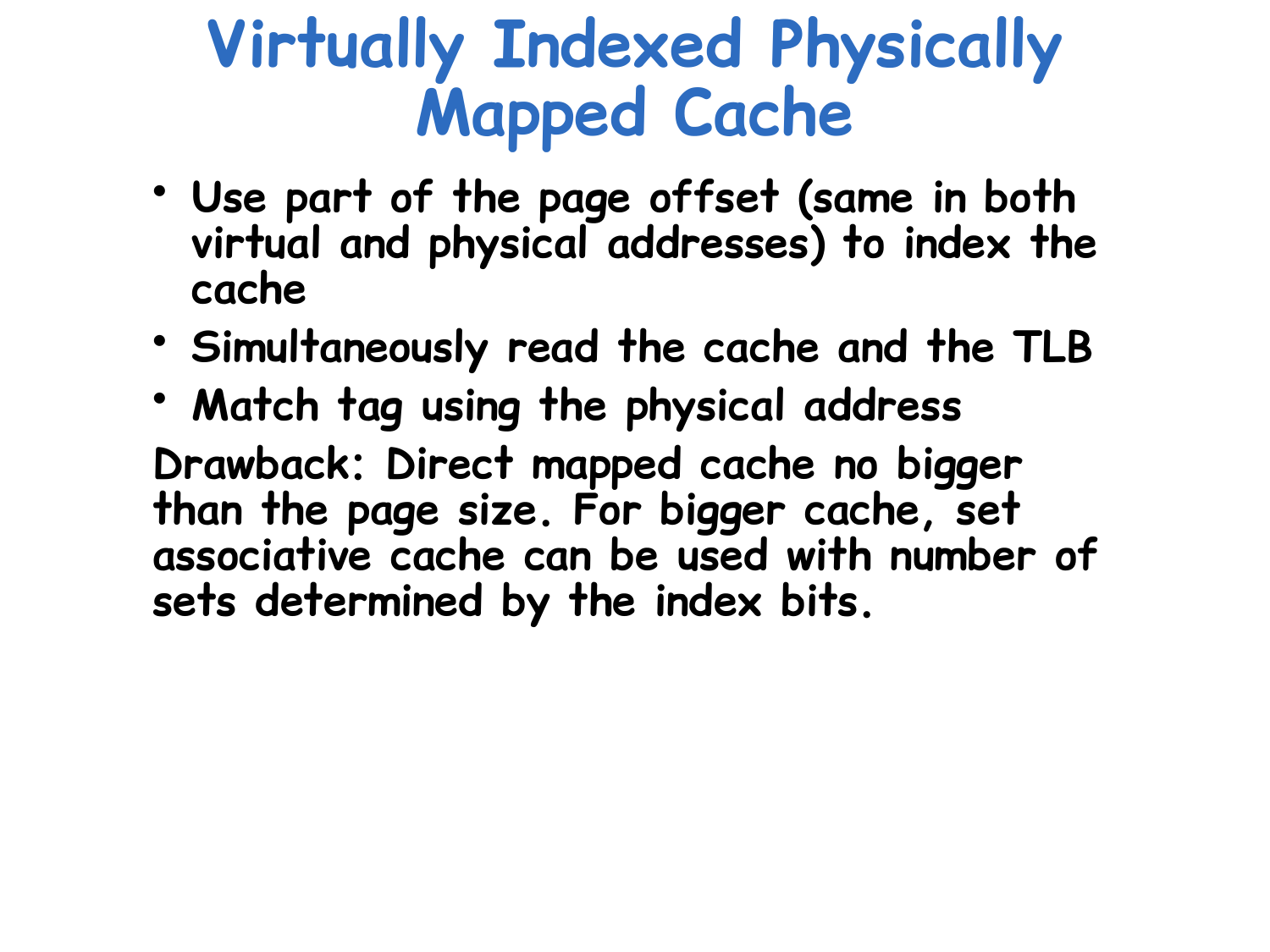

# Virtually Indexed Physically Mapped Cache
Use part of the page offset (same in both virtual and physical addresses) to index the cache
Simultaneously read the cache and the TLB
Match tag using the physical address
Drawback: Direct mapped cache no bigger than the page size. For bigger cache, set associative cache can be used with number of sets determined by the index bits.